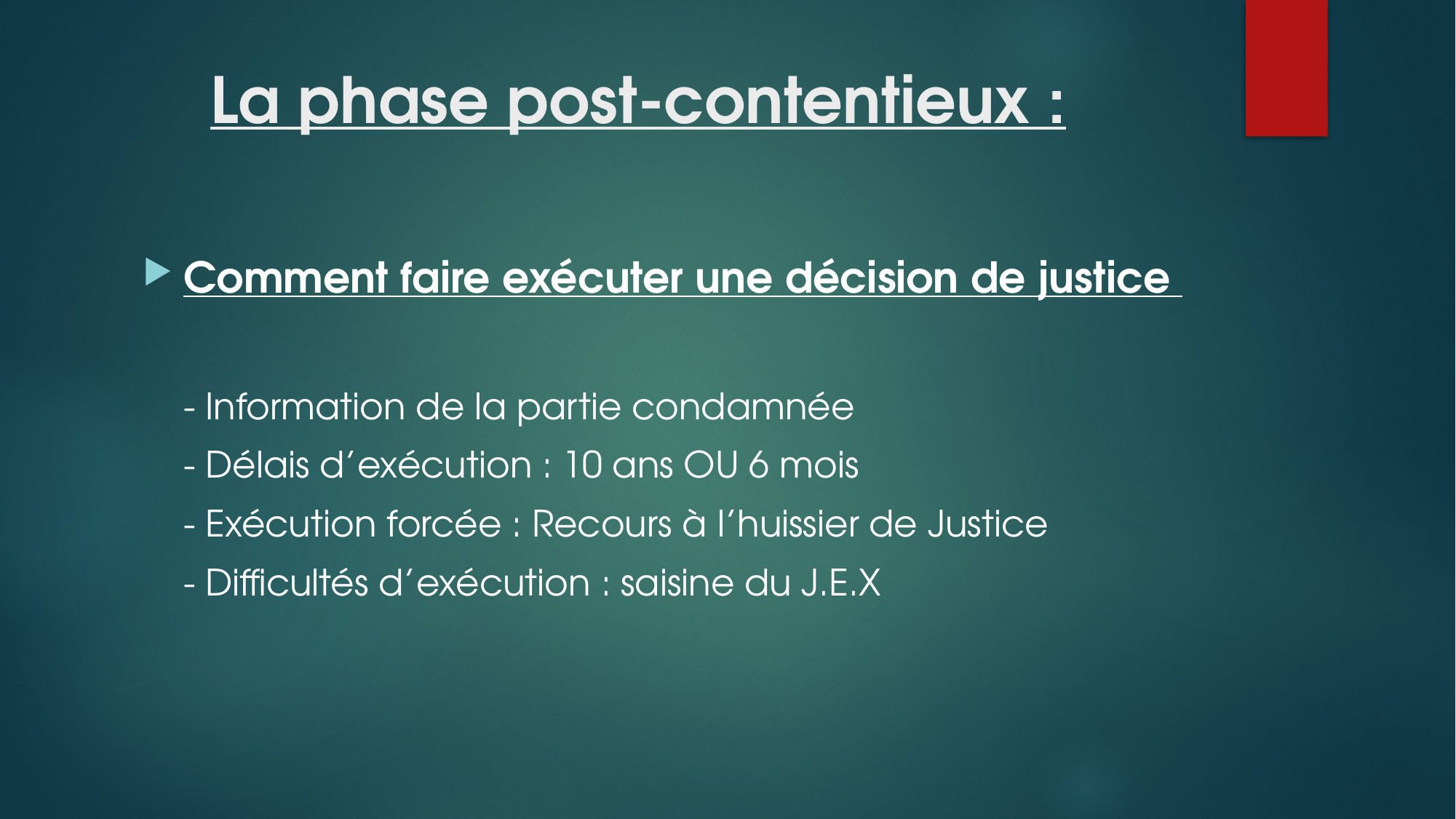

# La phase post-contentieux :
Comment faire exécuter une décision de justice

	- Information de la partie condamnée
	- Délais d’exécution : 10 ans OU 6 mois
	- Exécution forcée : Recours à l’huissier de Justice
	- Difficultés d’exécution : saisine du J.E.X